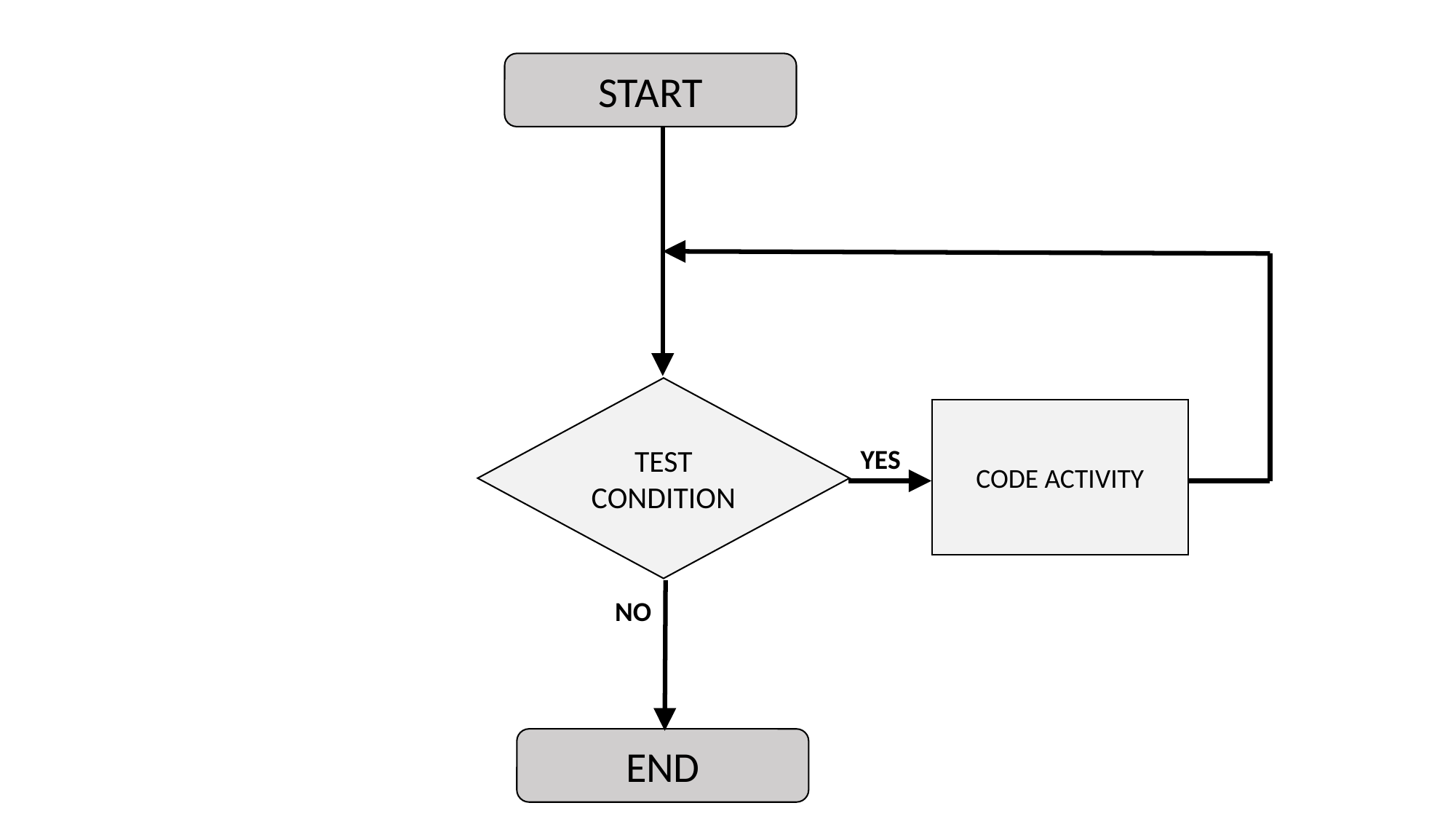

START
TEST CONDITION

CODE ACTIVITY

YES
NO
END